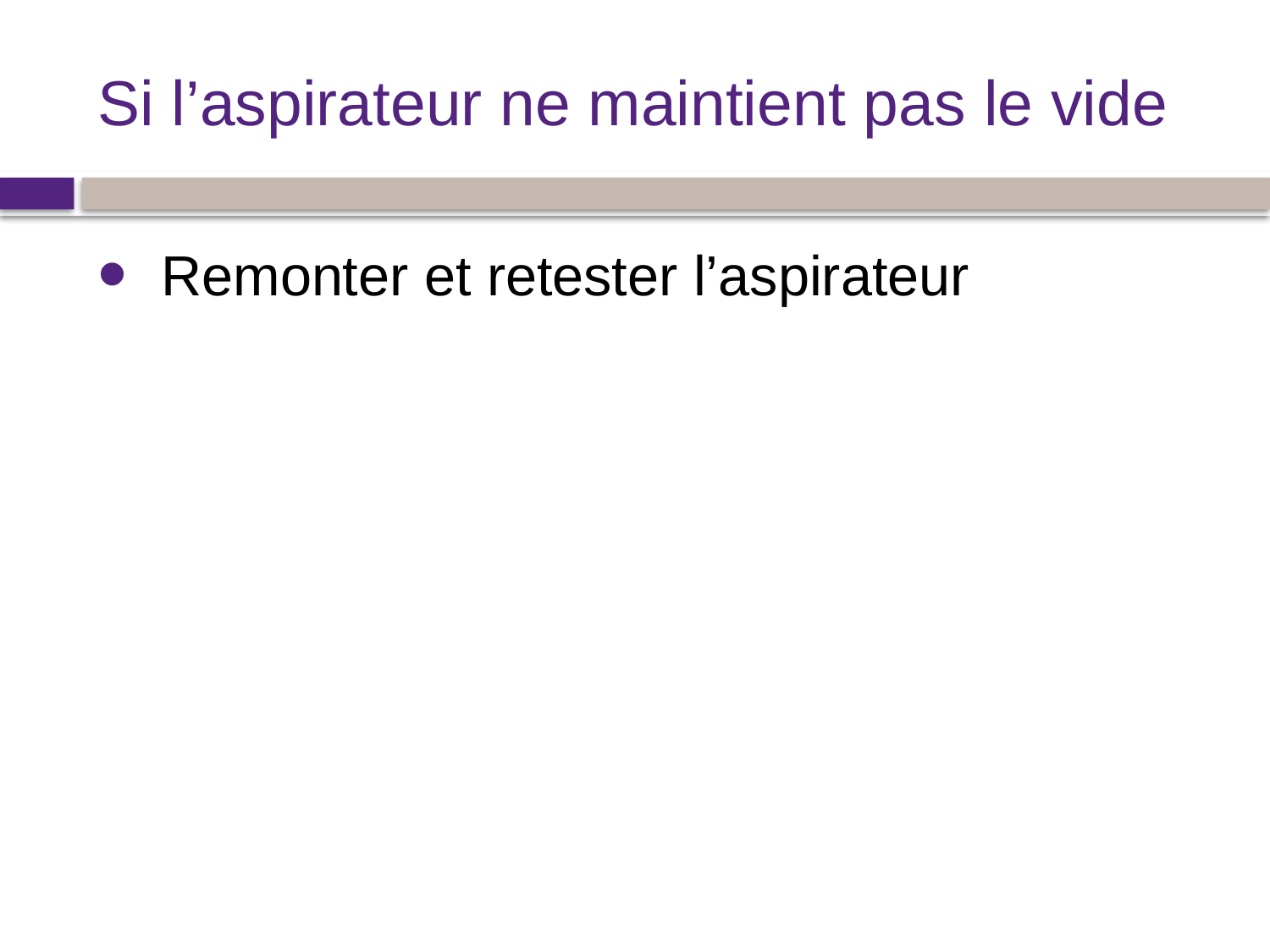

# Si l’aspirateur ne maintient pas le vide
Remonter et retester l’aspirateur